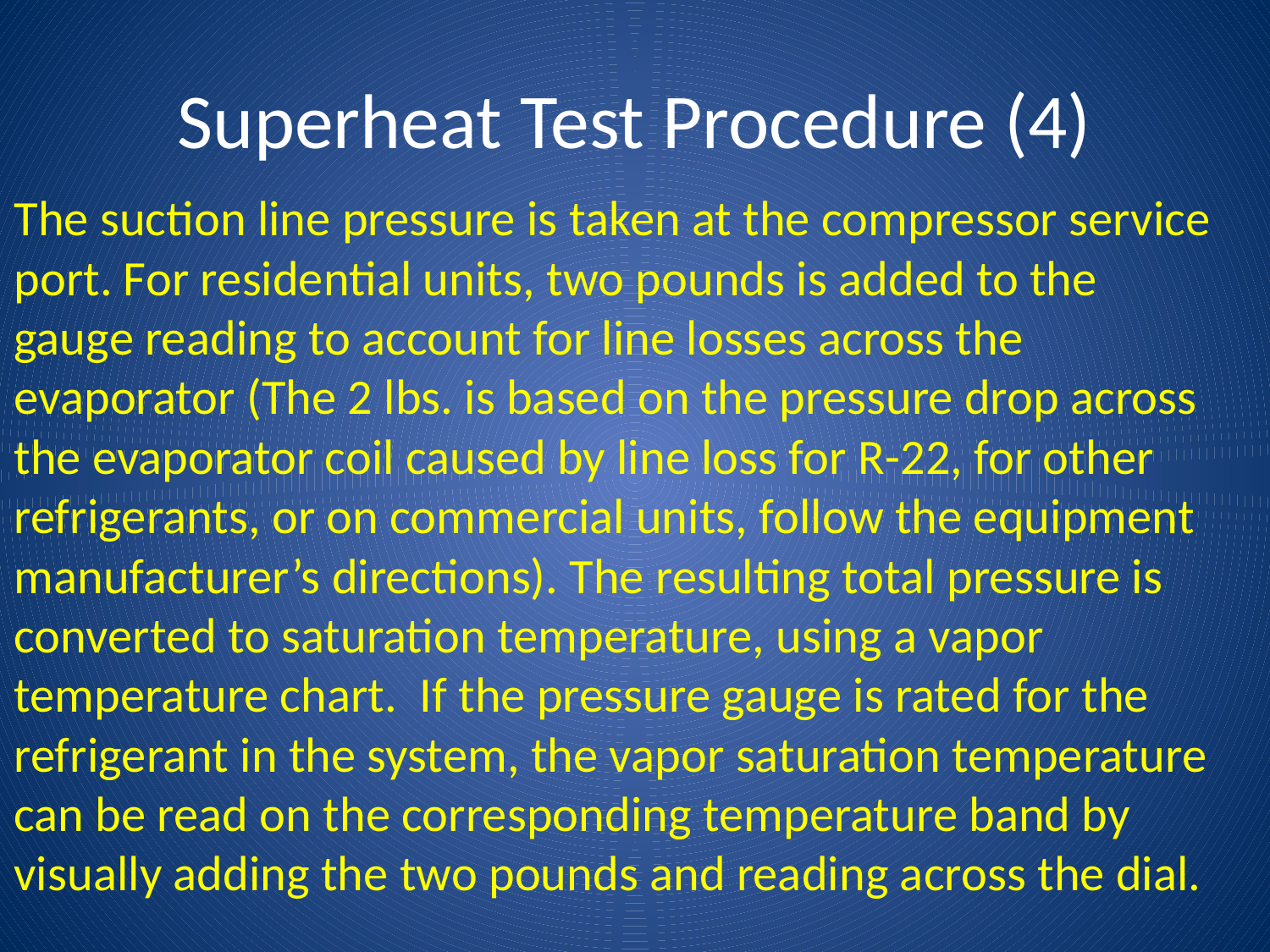

# Superheat Test Procedure (4)
The suction line pressure is taken at the compressor service port. For residential units, two pounds is added to the gauge reading to account for line losses across the evaporator (The 2 lbs. is based on the pressure drop across the evaporator coil caused by line loss for R-22, for other refrigerants, or on commercial units, follow the equipment manufacturer’s directions). The resulting total pressure is converted to saturation temperature, using a vapor temperature chart.  If the pressure gauge is rated for the refrigerant in the system, the vapor saturation temperature can be read on the corresponding temperature band by visually adding the two pounds and reading across the dial.